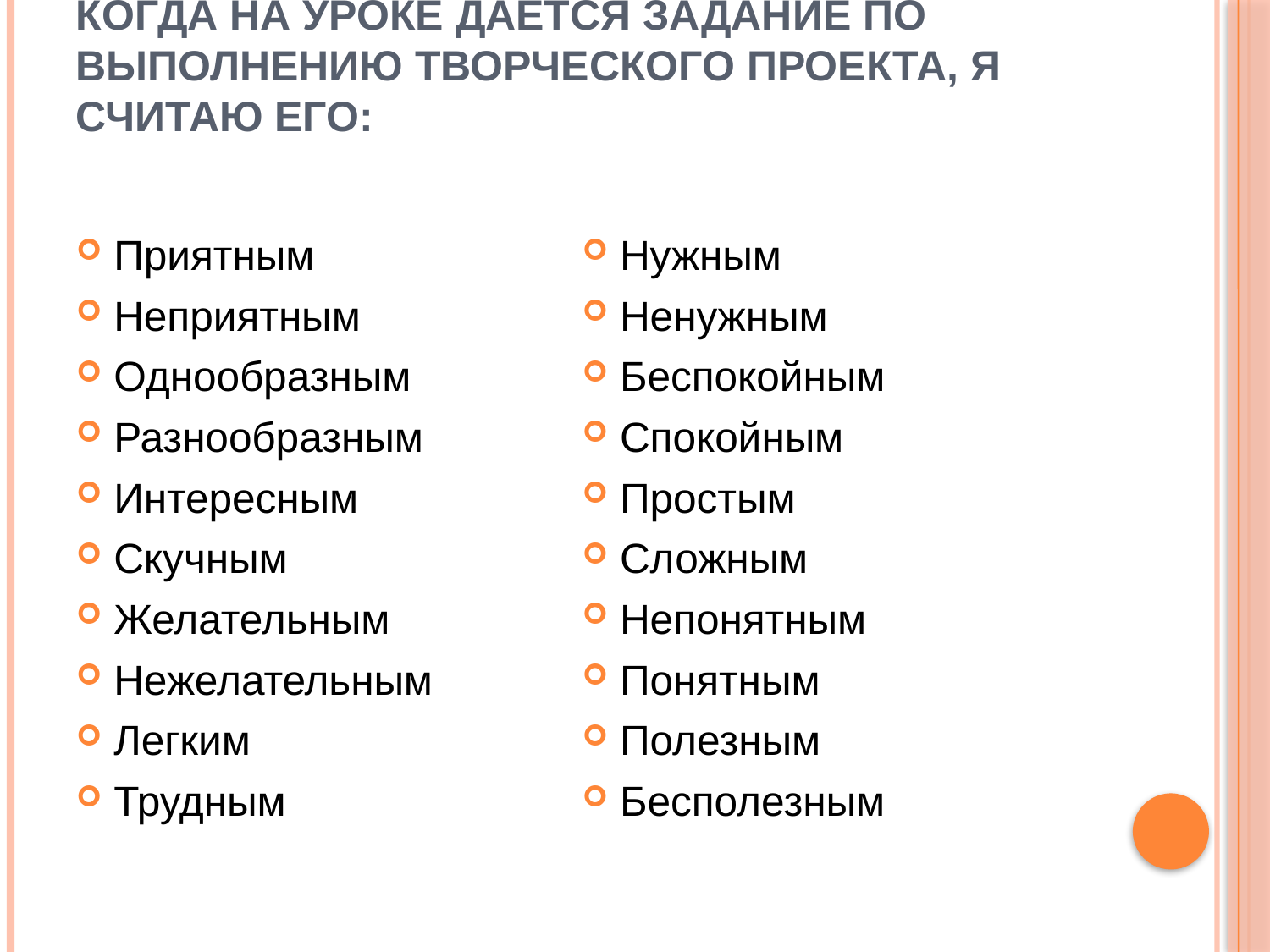

# Когда на уроке дается задание по выполнению творческого проекта, я считаю его:
Приятным
Неприятным
Однообразным
Разнообразным
Интересным
Скучным
Желательным
Нежелательным
Легким
Трудным

Нужным
Ненужным
Беспокойным
Спокойным
Простым
Сложным
Непонятным
Понятным
Полезным
Бесполезным